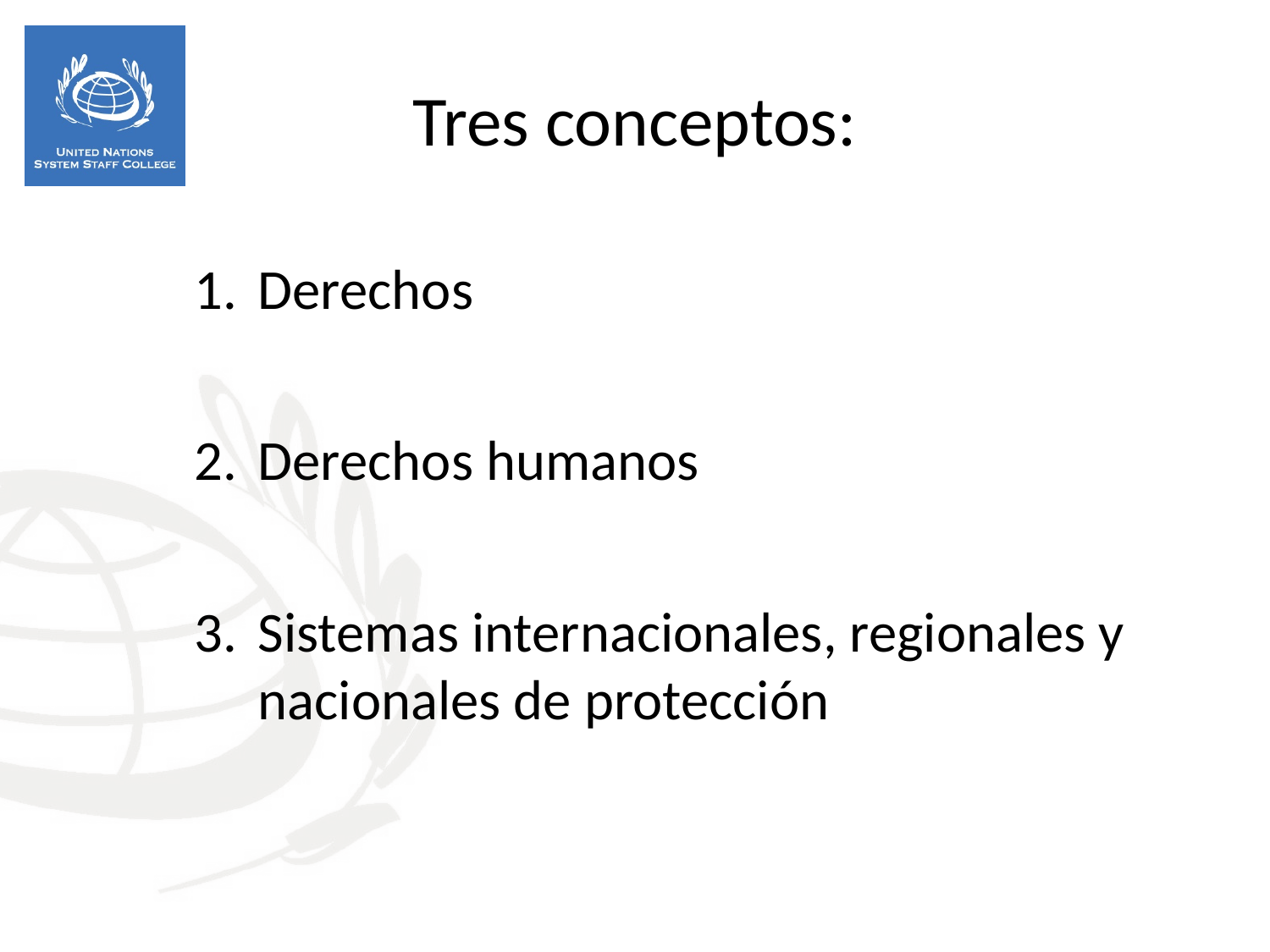

Tres conceptos:
Derechos

Derechos humanos

Sistemas internacionales, regionales y nacionales de protección